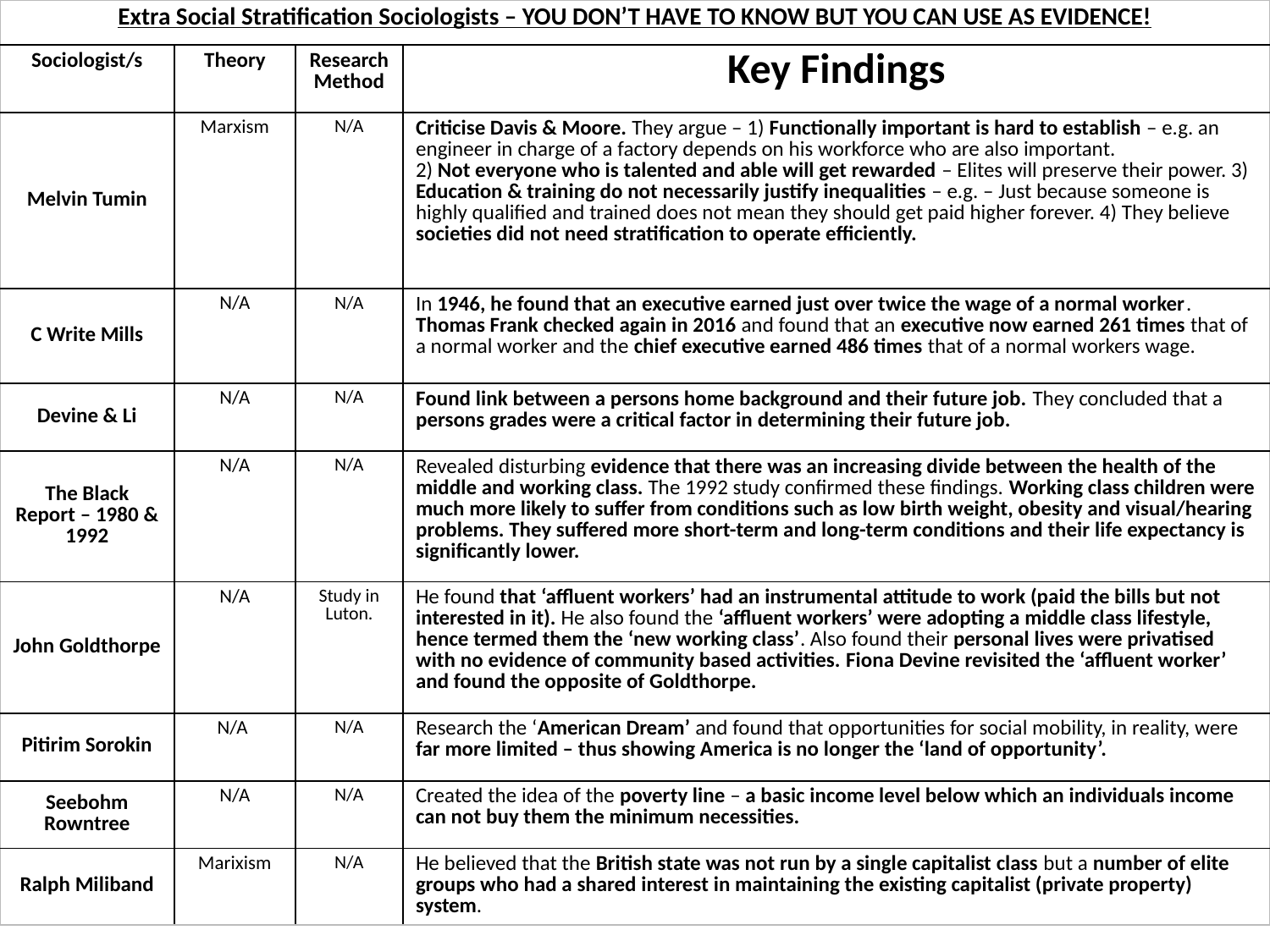

| Extra Social Stratification Sociologists – YOU DON’T HAVE TO KNOW BUT YOU CAN USE AS EVIDENCE! |  |  |  |
| --- | --- | --- | --- |
| Sociologist/s | Theory | Research Method | Key Findings |
| Melvin Tumin | Marxism | N/A | Criticise Davis & Moore. They argue – 1) Functionally important is hard to establish – e.g. an engineer in charge of a factory depends on his workforce who are also important. 2) Not everyone who is talented and able will get rewarded – Elites will preserve their power. 3) Education & training do not necessarily justify inequalities – e.g. – Just because someone is highly qualified and trained does not mean they should get paid higher forever. 4) They believe societies did not need stratification to operate efficiently. |
| C Write Mills | N/A | N/A | In 1946, he found that an executive earned just over twice the wage of a normal worker. Thomas Frank checked again in 2016 and found that an executive now earned 261 times that of a normal worker and the chief executive earned 486 times that of a normal workers wage. |
| Devine & Li | N/A | N/A | Found link between a persons home background and their future job. They concluded that a persons grades were a critical factor in determining their future job. |
| The Black Report – 1980 & 1992 | N/A | N/A | Revealed disturbing evidence that there was an increasing divide between the health of the middle and working class. The 1992 study confirmed these findings. Working class children were much more likely to suffer from conditions such as low birth weight, obesity and visual/hearing problems. They suffered more short-term and long-term conditions and their life expectancy is significantly lower. |
| John Goldthorpe | N/A | Study in Luton. | He found that ‘affluent workers’ had an instrumental attitude to work (paid the bills but not interested in it). He also found the ‘affluent workers’ were adopting a middle class lifestyle, hence termed them the ‘new working class’. Also found their personal lives were privatised with no evidence of community based activities. Fiona Devine revisited the ‘affluent worker’ and found the opposite of Goldthorpe. |
| Pitirim Sorokin | N/A | N/A | Research the ‘American Dream’ and found that opportunities for social mobility, in reality, were far more limited – thus showing America is no longer the ‘land of opportunity’. |
| Seebohm Rowntree | N/A | N/A | Created the idea of the poverty line – a basic income level below which an individuals income can not buy them the minimum necessities. |
| Ralph Miliband | Marixism | N/A | He believed that the British state was not run by a single capitalist class but a number of elite groups who had a shared interest in maintaining the existing capitalist (private property) system. |